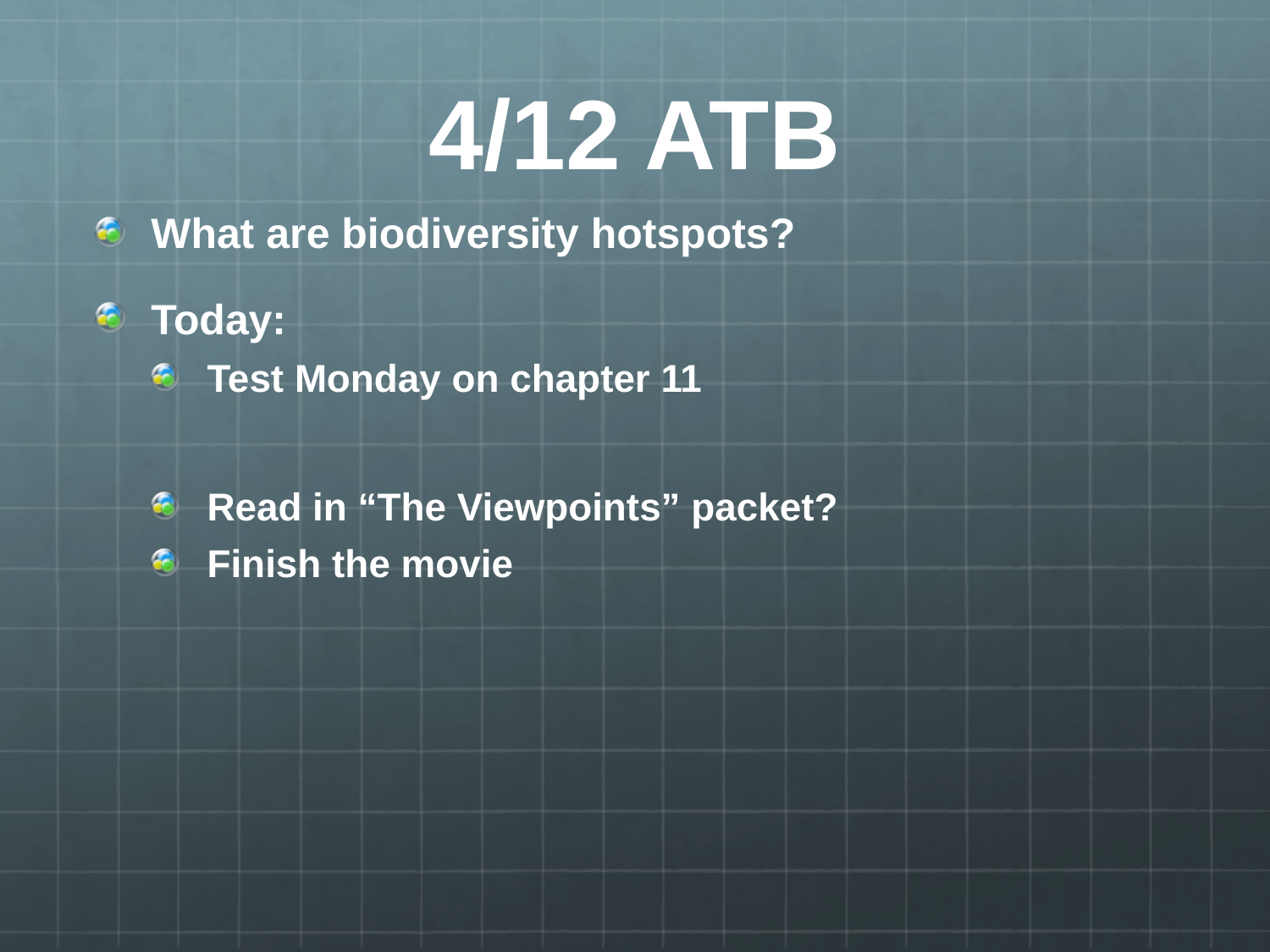

# 4/12 ATB
What are biodiversity hotspots?
Today:
Test Monday on chapter 11

Read in “The Viewpoints” packet?
Finish the movie